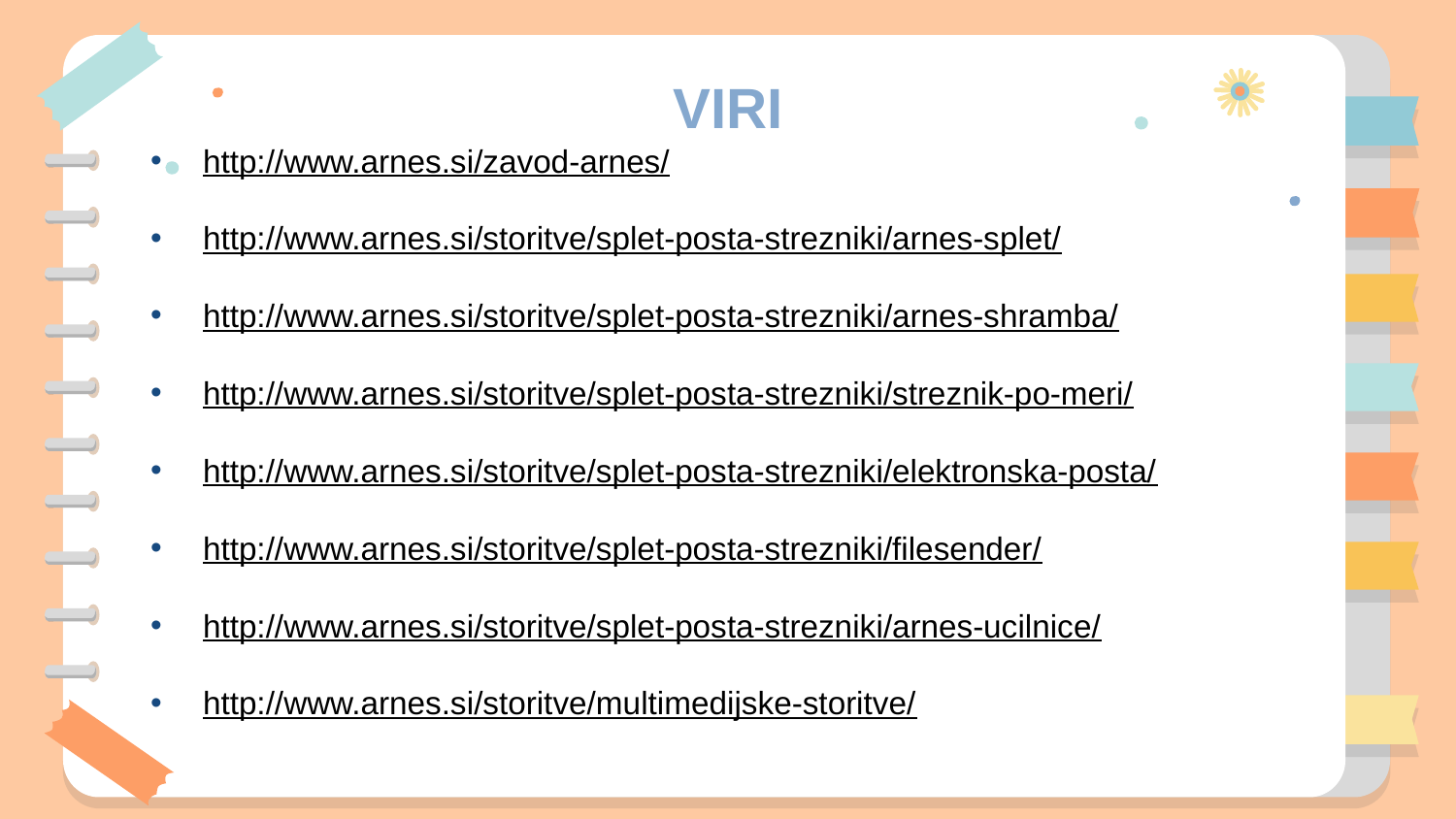

# VIRI
http://www.arnes.si/zavod-arnes/

http://www.arnes.si/storitve/splet-posta-strezniki/arnes-splet/

http://www.arnes.si/storitve/splet-posta-strezniki/arnes-shramba/

http://www.arnes.si/storitve/splet-posta-strezniki/streznik-po-meri/

http://www.arnes.si/storitve/splet-posta-strezniki/elektronska-posta/

http://www.arnes.si/storitve/splet-posta-strezniki/filesender/

http://www.arnes.si/storitve/splet-posta-strezniki/arnes-ucilnice/

http://www.arnes.si/storitve/multimedijske-storitve/